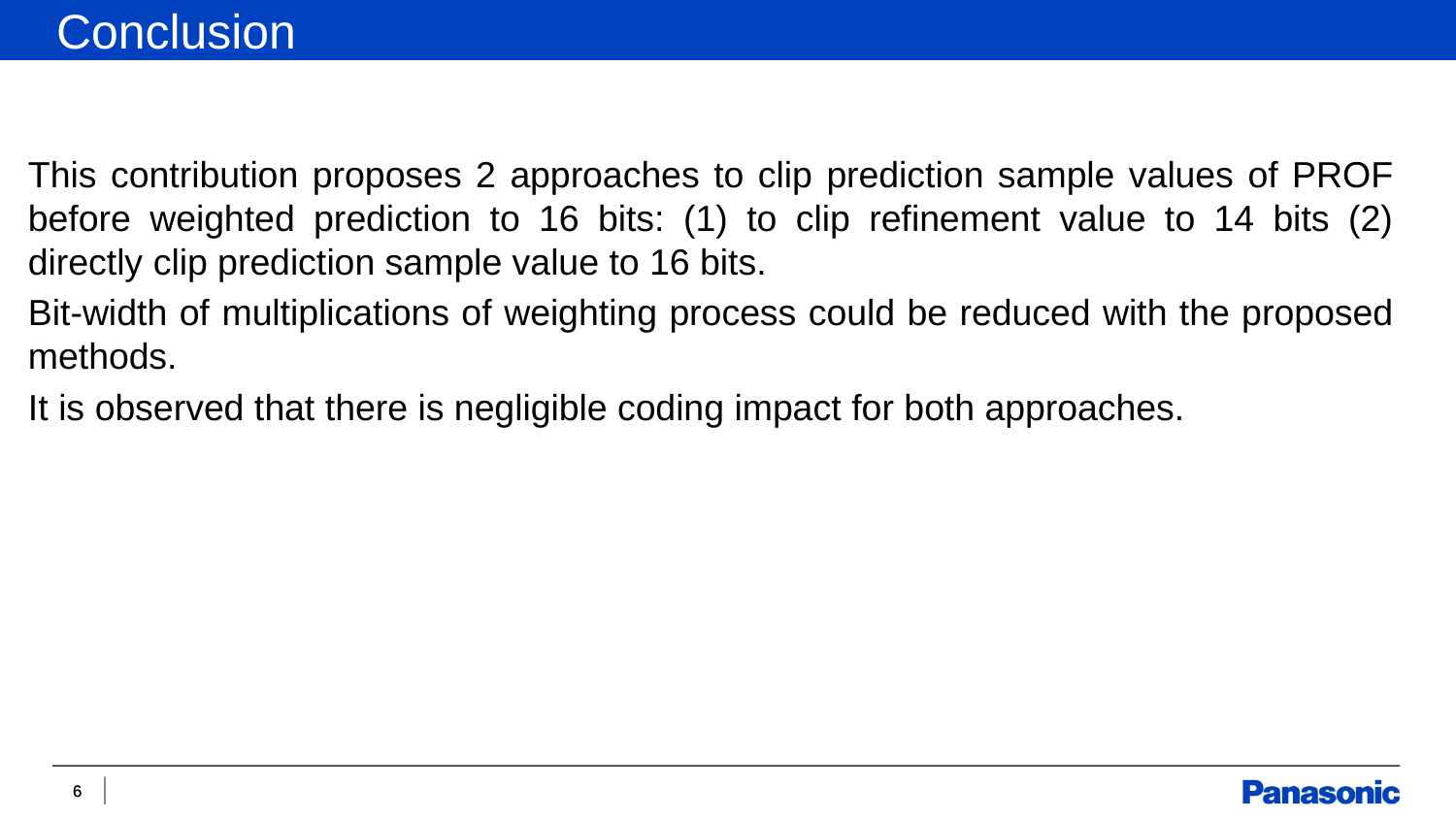

Conclusion
This contribution proposes 2 approaches to clip prediction sample values of PROF before weighted prediction to 16 bits: (1) to clip refinement value to 14 bits (2) directly clip prediction sample value to 16 bits.
Bit-width of multiplications of weighting process could be reduced with the proposed methods.
It is observed that there is negligible coding impact for both approaches.
6